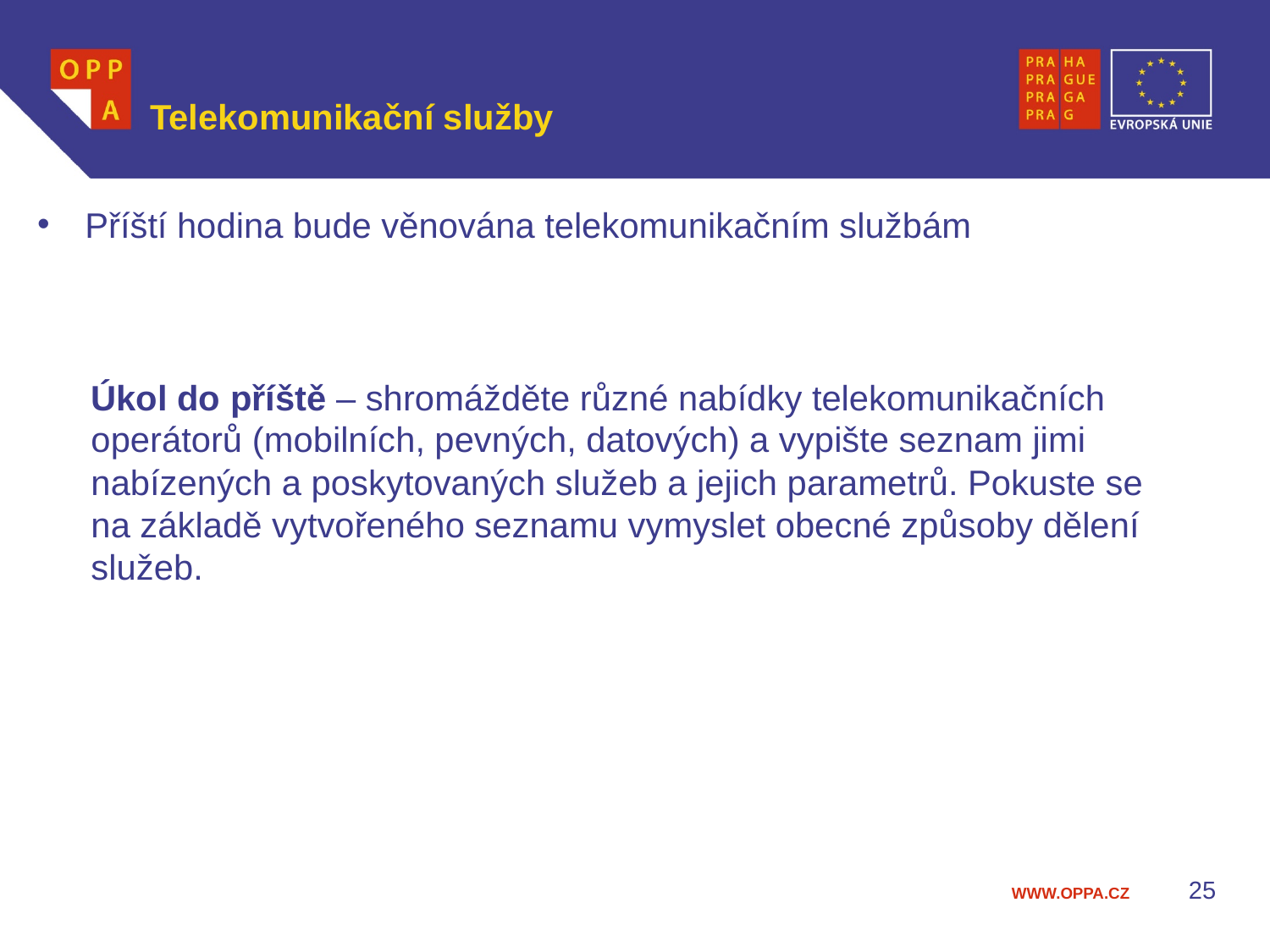

# Telekomunikační služby
Příští hodina bude věnována telekomunikačním službám
Úkol do příště – shromážděte různé nabídky telekomunikačních operátorů (mobilních, pevných, datových) a vypište seznam jimi nabízených a poskytovaných služeb a jejich parametrů. Pokuste se na základě vytvořeného seznamu vymyslet obecné způsoby dělení služeb.
25